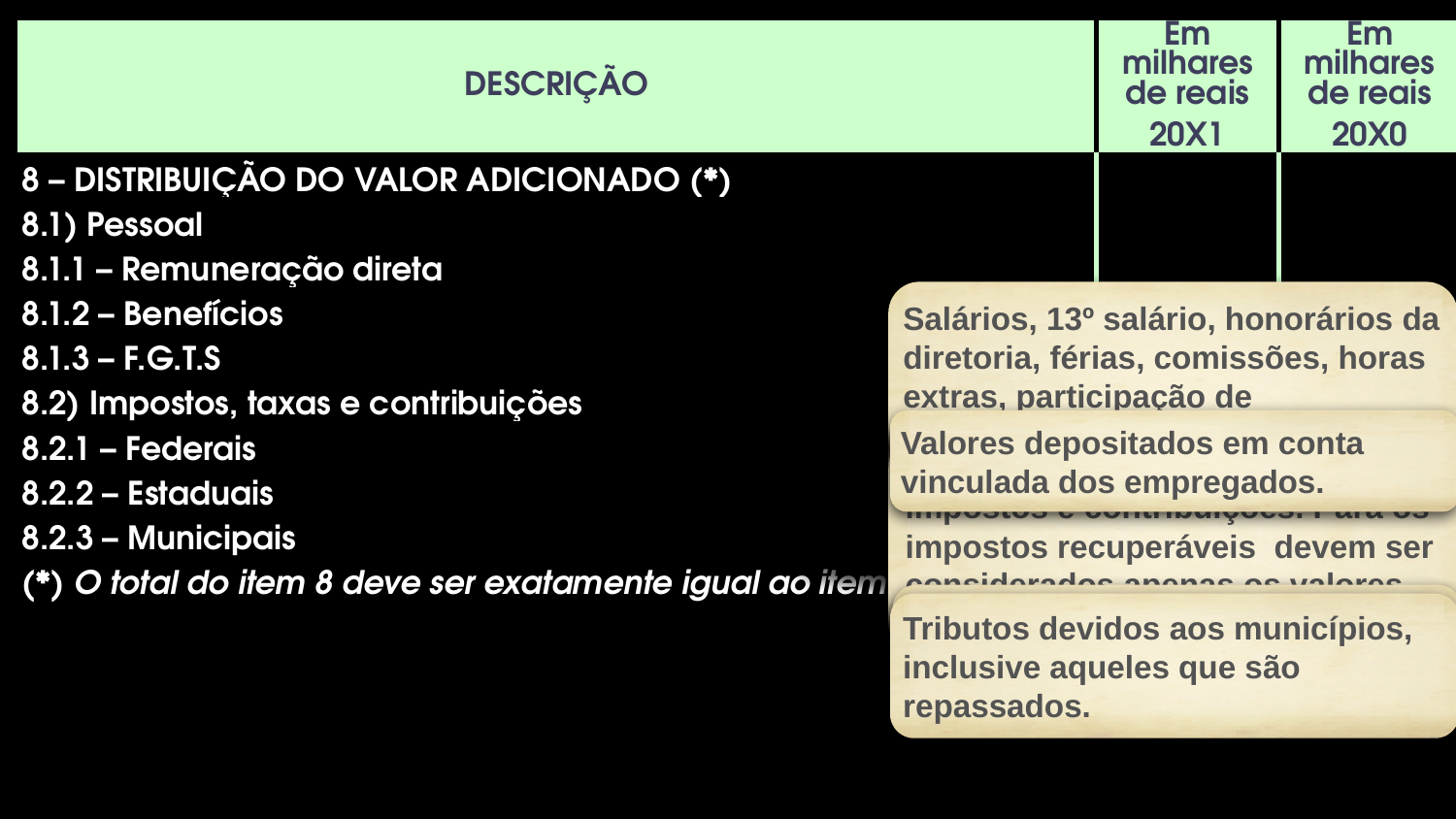

Modelo I
Demonstração do Valor Adicionado
EMPRESAS EM GERAL
| DESCRIÇÃO | Em milhares de reais 20X1 | Em milhares de reais 20X0 |
| --- | --- | --- |
| 8 – DISTRIBUIÇÃO DO VALOR ADICIONADO (\*) |  |  |
| 8.1) Pessoal |  |  |
| 8.1.1 – Remuneração direta |  |  |
| 8.1.2 – Benefícios |  |  |
| 8.1.3 – F.G.T.S |  |  |
| 8.2) Impostos, taxas e contribuições |  |  |
| 8.2.1 – Federais |  |  |
| 8.2.2 – Estaduais |  |  |
| 8.2.3 – Municipais |  |  |
| (\*) O total do item 8 deve ser exatamente igual ao item 7. |  |  |
Salários, 13º salário, honorários da diretoria, férias, comissões, horas extras, participação de empregados nos resultados, etc.
Assistência médica, alimentação, transporte, planos de aposentadoria, etc.
Valores depositados em conta vinculada dos empregados.
IR, CSLL, INSS patronal e demais impostos e contribuições. Para os impostos recuperáveis  devem ser considerados apenas os valores devidos líquidos.
Tributos devidos à união, inclusive aqueles que são repassados. Inclui também a contribuição sindical patronal.
Tributos devidos aos estados, inclusive aqueles que são repassados.
Tributos devidos aos municípios, inclusive aqueles que são repassados.
(*) O total do item 8 deve ser exatamente igual ao item 7.